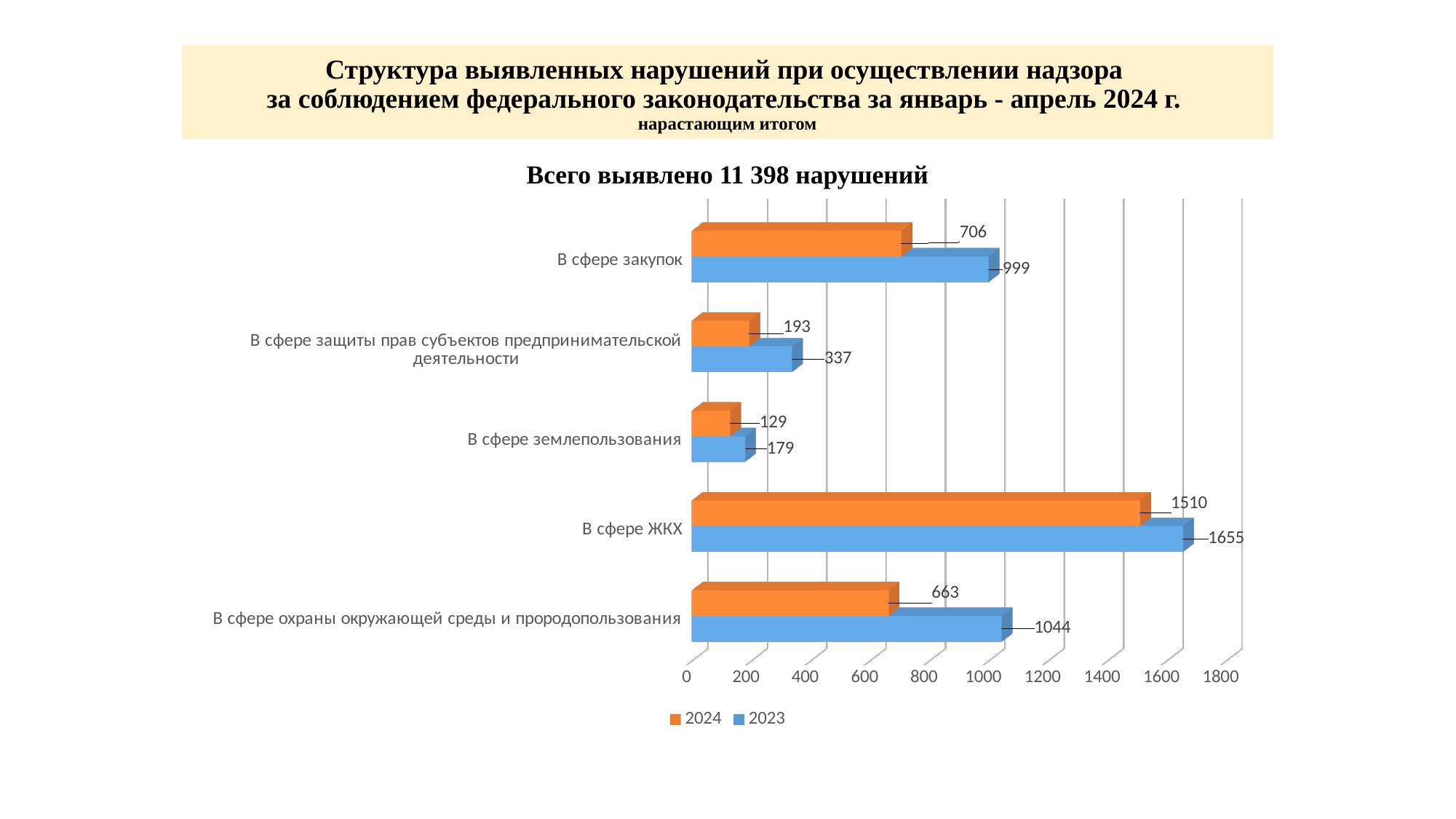

# Структура выявленных нарушений при осуществлении надзора за соблюдением федерального законодательства за январь - апрель 2024 г. нарастающим итогом
Всего выявлено 11 398 нарушений

[unsupported chart]